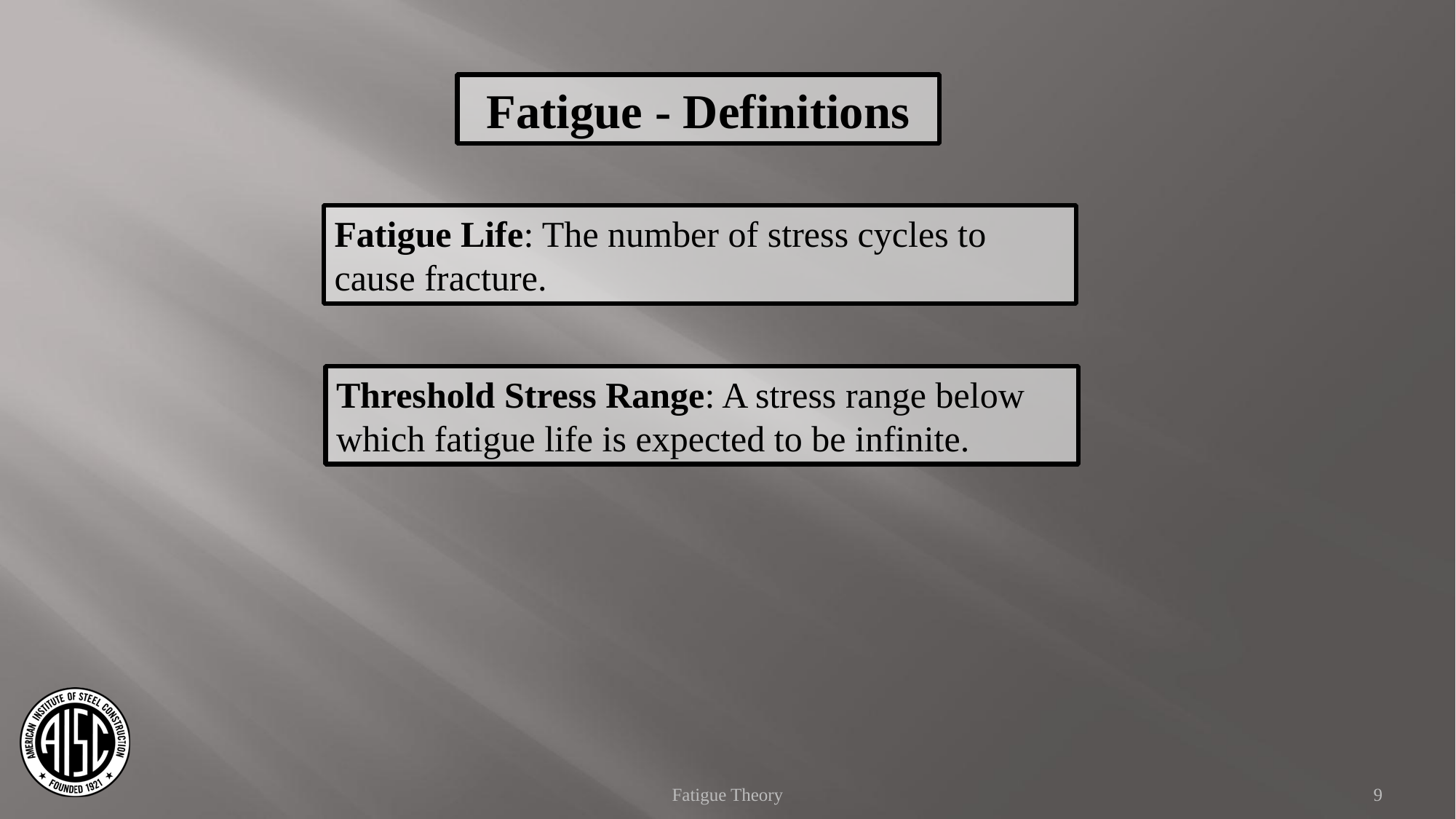

Fatigue - Definitions
Fatigue Life: The number of stress cycles to cause fracture.
Threshold Stress Range: A stress range below which fatigue life is expected to be infinite.
Fatigue Theory
9